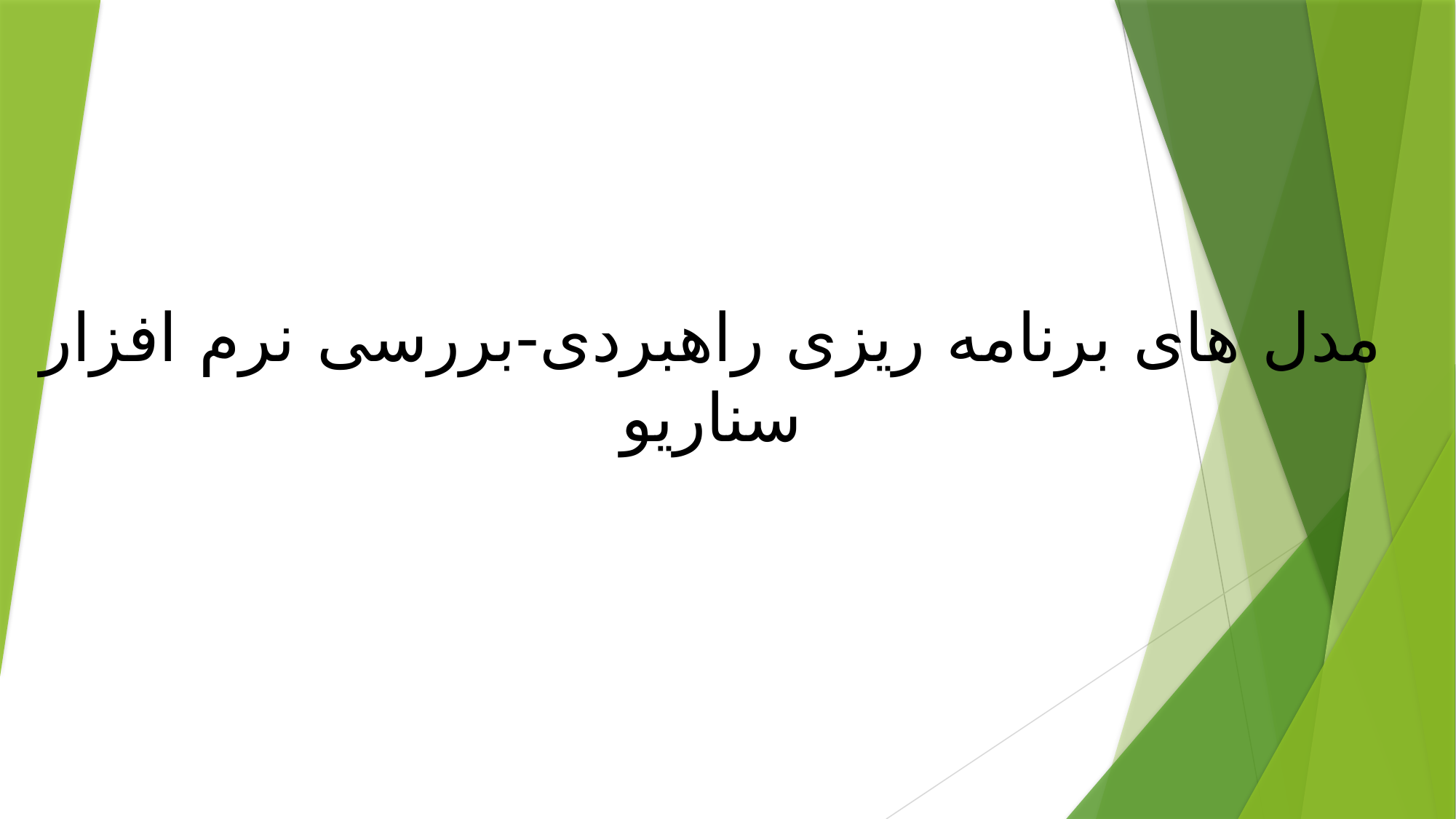

# مدل های برنامه ریزی راهبردی-بررسی نرم افزار سناریو